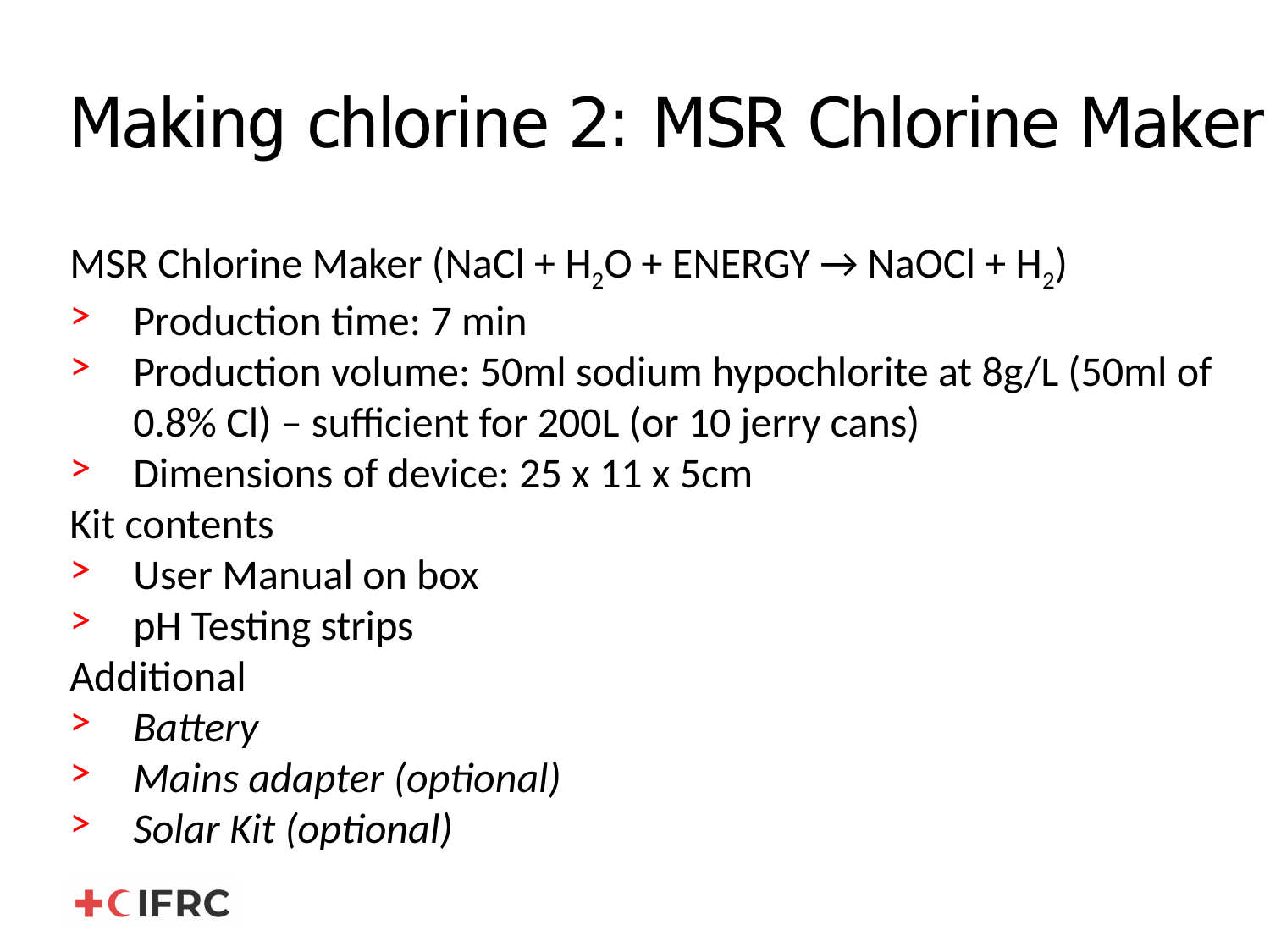

# Making chlorine 2: MSR Chlorine Maker
MSR Chlorine Maker (NaCl + H2O + ENERGY → NaOCl + H2)
Production time: 7 min
Production volume: 50ml sodium hypochlorite at 8g/L (50ml of 0.8% Cl) – sufficient for 200L (or 10 jerry cans)
Dimensions of device: 25 x 11 x 5cm
Kit contents
User Manual on box
pH Testing strips
Additional
Battery
Mains adapter (optional)
Solar Kit (optional)